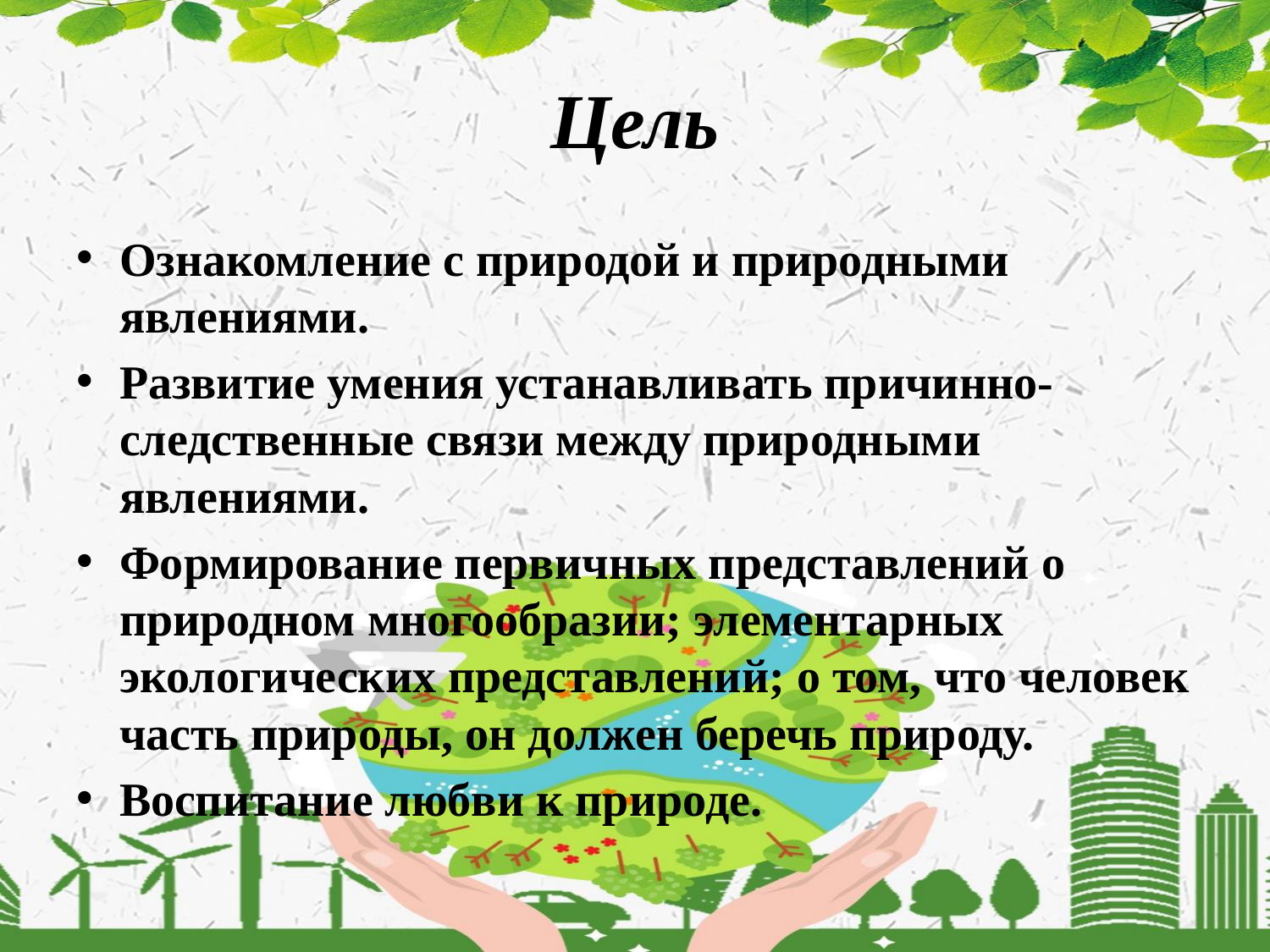

# Цель
Ознакомление с природой и природными явлениями.
Развитие умения устанавливать причинно-следственные связи между природными явлениями.
Формирование первичных представлений о природном многообразии; элементарных экологических представлений; о том, что человек часть природы, он должен беречь природу.
Воспитание любви к природе.